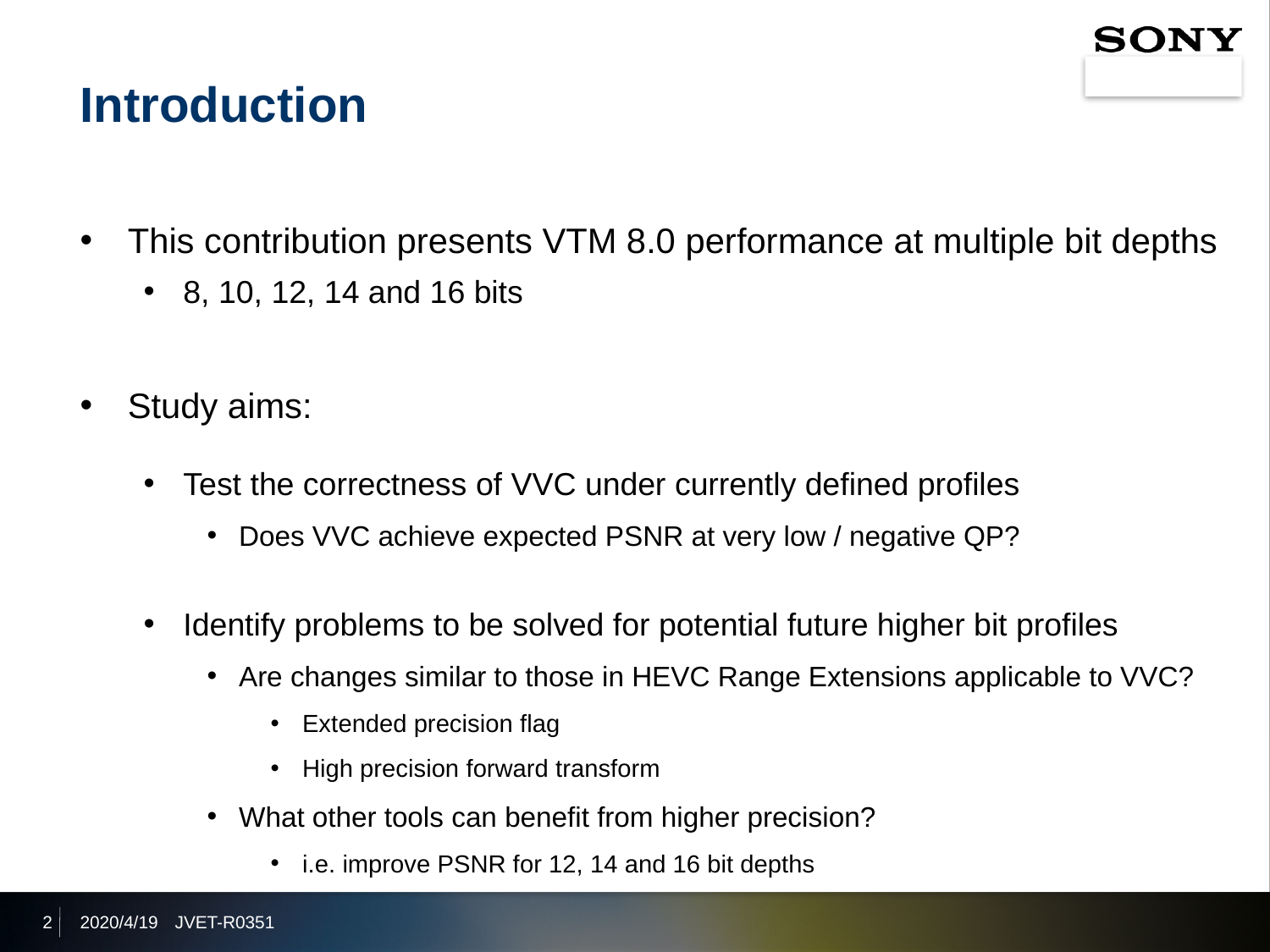

# Introduction

This contribution presents VTM 8.0 performance at multiple bit depths
8, 10, 12, 14 and 16 bits

Study aims:

Test the correctness of VVC under currently defined profiles
Does VVC achieve expected PSNR at very low / negative QP?

Identify problems to be solved for potential future higher bit profiles
Are changes similar to those in HEVC Range Extensions applicable to VVC?
Extended precision flag
High precision forward transform
What other tools can benefit from higher precision?
i.e. improve PSNR for 12, 14 and 16 bit depths

2
2020/4/19
JVET-R0351